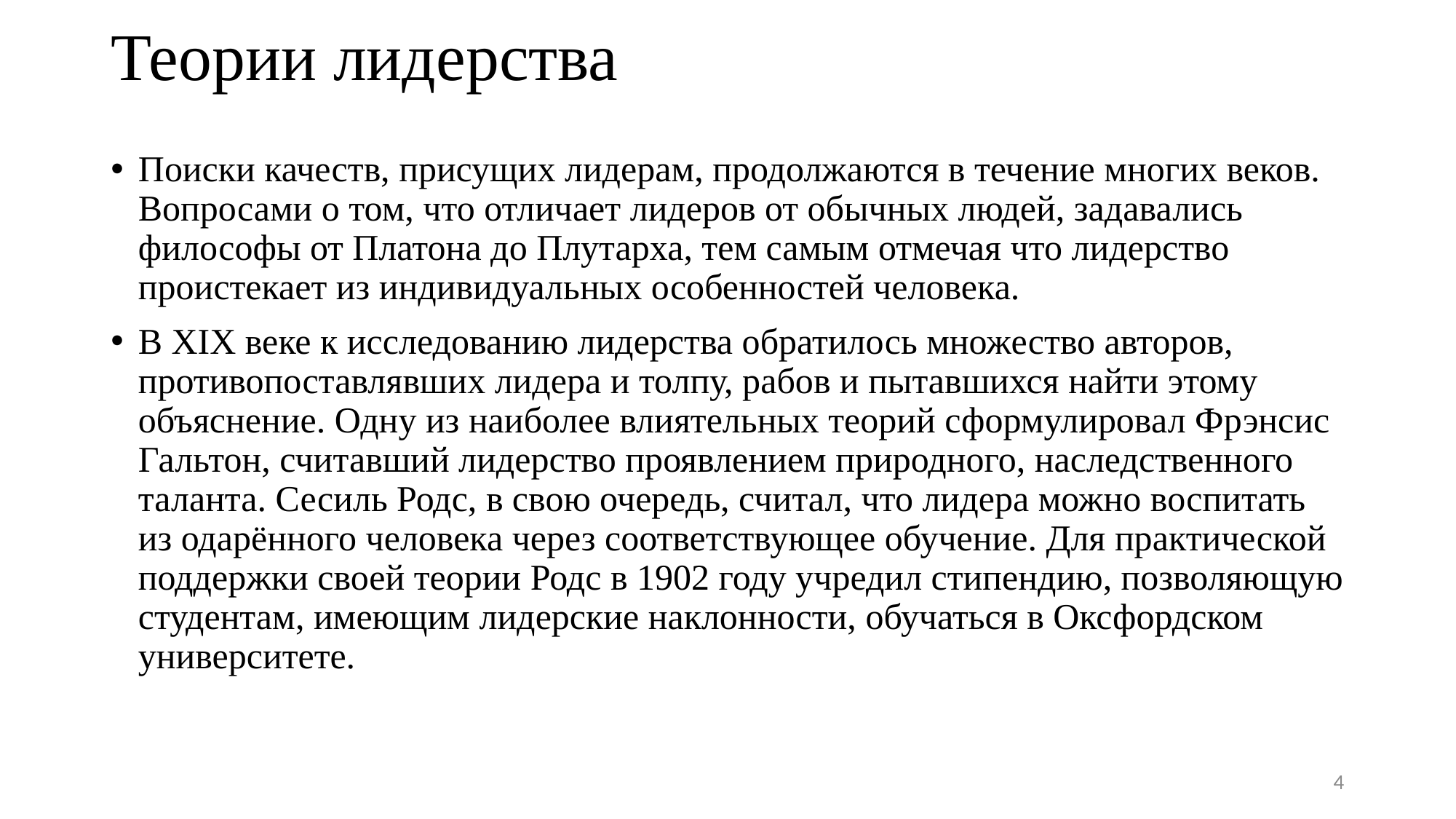

# Теории лидерства
Поиски качеств, присущих лидерам, продолжаются в течение многих веков. Вопросами о том, что отличает лидеров от обычных людей, задавались философы от Платона до Плутарха, тем самым отмечая что лидерство проистекает из индивидуальных особенностей человека.
В XIX веке к исследованию лидерства обратилось множество авторов, противопоставлявших лидера и толпу, рабов и пытавшихся найти этому объяснение. Одну из наиболее влиятельных теорий сформулировал Фрэнсис Гальтон, считавший лидерство проявлением природного, наследственного таланта. Сесиль Родс, в свою очередь, считал, что лидера можно воспитать из одарённого человека через соответствующее обучение. Для практической поддержки своей теории Родс в 1902 году учредил стипендию, позволяющую студентам, имеющим лидерские наклонности, обучаться в Оксфордском университете.
4